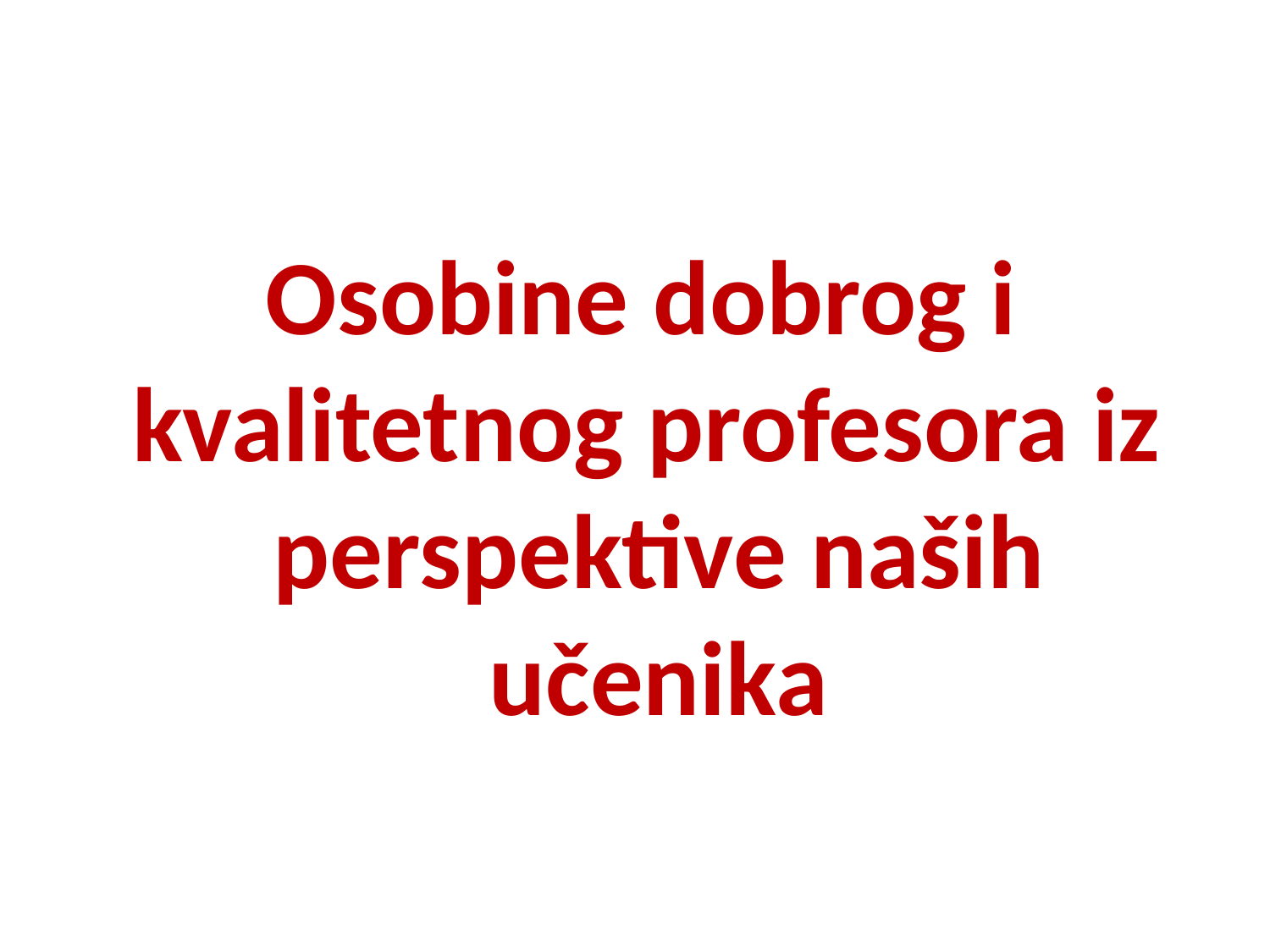

Osobine dobrog i kvalitetnog profesora iz  perspektive naših učenika